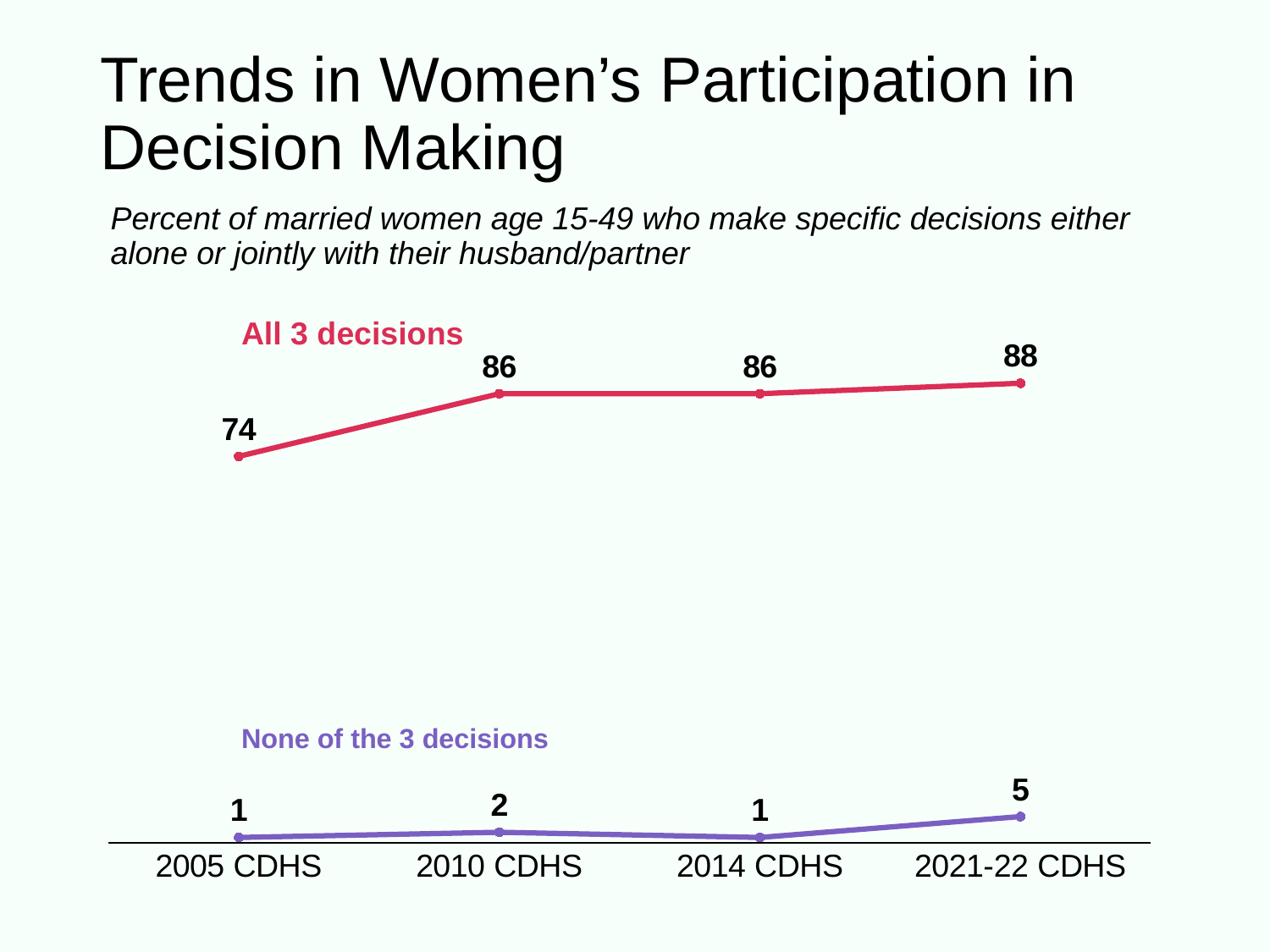

# Trends in Women’s Participation in Decision Making
Percent of married women age 15-49 who make specific decisions either alone or jointly with their husband/partner

### Chart

| Category | All 3 decisions | None of the 3 decisions |
|---|---|---|
| 2005 CDHS | 74.0 | 1.0 |
| 2010 CDHS | 86.0 | 2.0 |
| 2014 CDHS | 86.0 | 1.0 |
| 2021-22 CDHS | 88.0 | 5.0 |
All 3 decisions
None of the 3 decisions